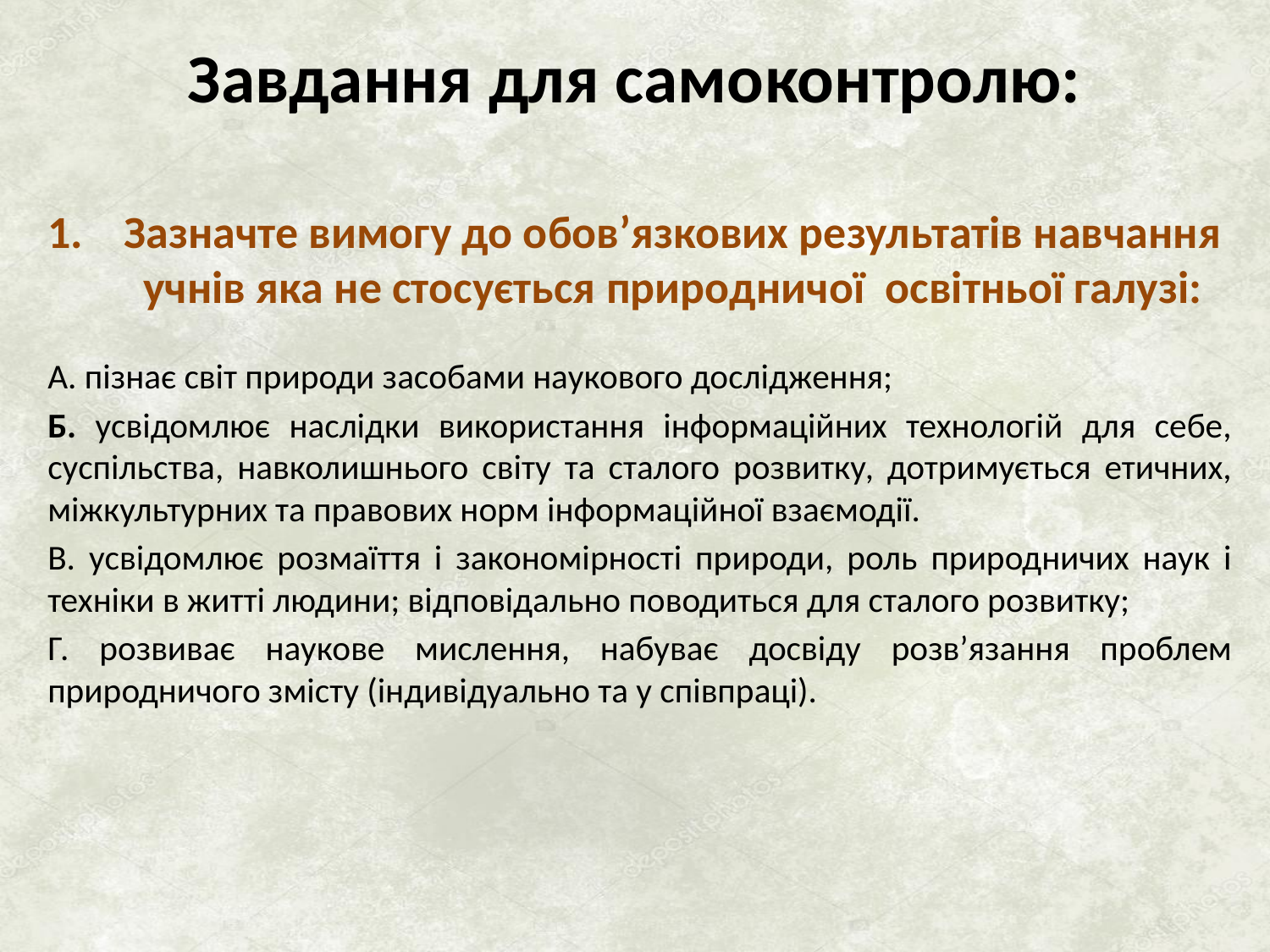

# Завдання для самоконтролю:
Зазначте вимогу до обов’язкових результатів навчання учнів яка не стосується природничої  освітньої галузі:

А. пізнає світ природи засобами наукового дослідження;
Б. усвідомлює наслідки використання інформаційних технологій для себе, суспільства, навколишнього світу та сталого розвитку, дотримується етичних, міжкультурних та правових норм інформаційної взаємодії.
В. усвідомлює розмаїття і закономірності природи, роль природничих наук і техніки в житті людини; відповідально поводиться для сталого розвитку;
Г. розвиває наукове мислення, набуває досвіду розв’язання проблем природничого змісту (індивідуально та у співпраці).